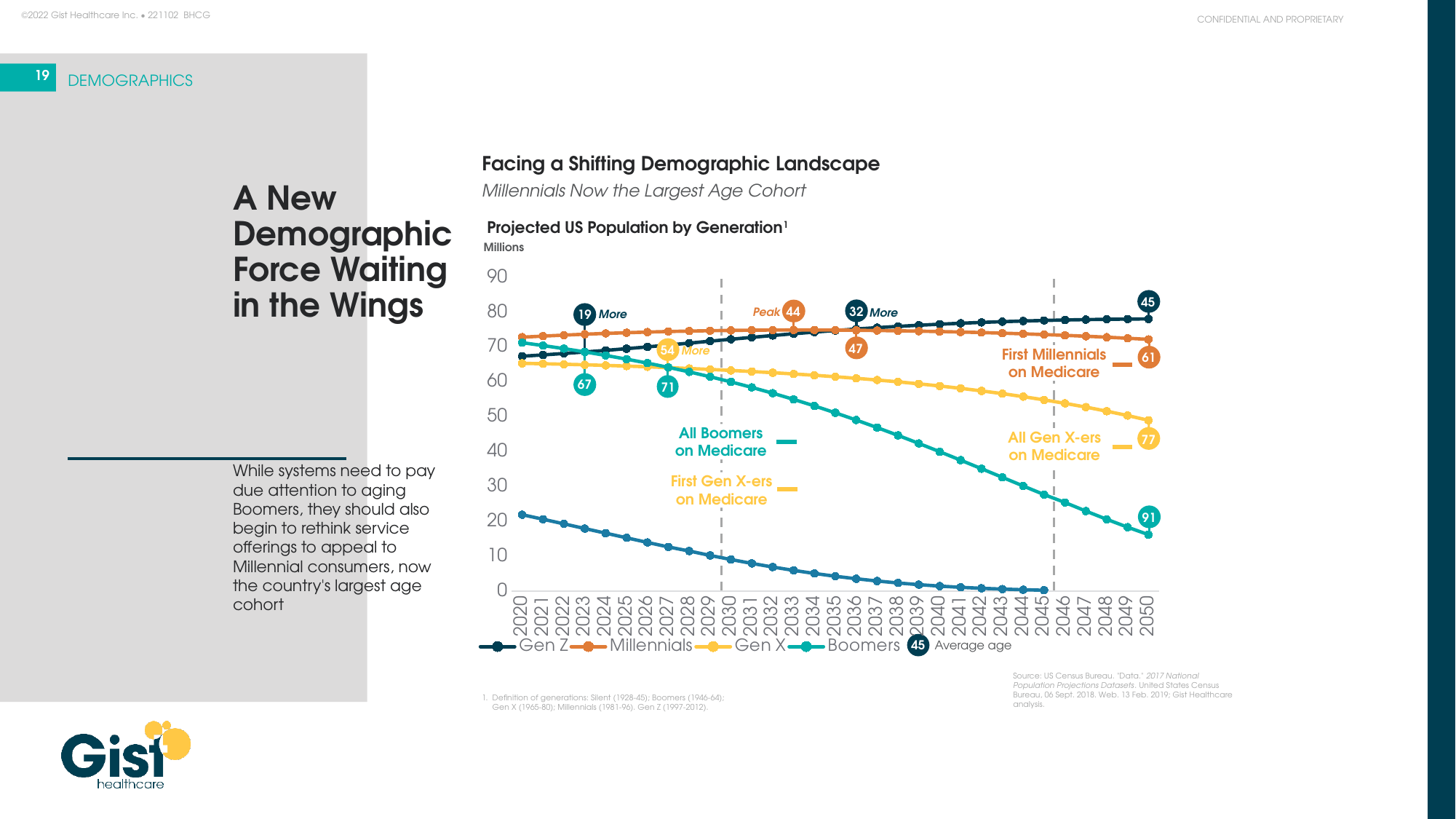

Demographics
Facing a Shifting Demographic Landscape
Millennials Now the Largest Age Cohort
# A New Demographic Force Waiting in the Wings
Projected US Population by Generation1
Millions

### Chart

| Category | Gen Z | Millennials | Gen X | Boomers | Silent |
|---|---|---|---|---|---|
| 2020 | 67.3824 | 72.843909 | 65.348661 | 71.268143 | 21.926787 |
| 2021 | 67.76076 | 73.155668 | 65.227651 | 70.443008 | 20.620321 |
| 2022 | 68.167819 | 73.440092 | 65.088306 | 69.562903 | 19.29495 |
| 2023 | 68.602551 | 73.697103 | 64.930975 | 68.623636 | 17.958602 |
| 2024 | 69.063891 | 73.92714 | 64.75573 | 67.620774 | 16.619871 |
| 2025 | 69.550913 | 74.13133 | 64.562243 | 66.550217 | 15.287936 |
| 2026 | 70.06258 | 74.31209 | 64.350493 | 65.409087 | 13.972536 |
| 2027 | 70.594745 | 74.468345 | 64.119609 | 64.19068 | 12.683063 |
| 2028 | 71.141574 | 74.600638 | 63.869237 | 62.890159 | 11.503785 |
| 2029 | 71.695573 | 74.709175 | 63.599257 | 61.502609 | 10.256352 |
| 2030 | 72.248397 | 74.79412 | 63.309174 | 60.023276 | 9.073859 |
| 2031 | 72.79194 | 74.855359 | 62.997918 | 58.448097 | 7.96121 |
| 2032 | 73.31946 | 74.892975 | 62.664099 | 56.774453 | 6.92219 |
| 2033 | 73.825743 | 74.907739 | 62.305786 | 55.000874 | 5.959909 |
| 2034 | 74.306992 | 74.900807 | 61.920434 | 53.127262 | 5.076809 |
| 2035 | 74.760813 | 74.873249 | 61.504992 | 51.155101 | 4.274272 |
| 2036 | 75.185516 | 74.826082 | 61.055982 | 49.087758 | 3.55297 |
| 2037 | 75.579777 | 74.760291 | 60.569686 | 46.930599 | 2.912466 |
| 2038 | 75.942546 | 74.676988 | 60.042148 | 44.690976 | 2.351103 |
| 2039 | 76.273595 | 74.576693 | 59.469514 | 42.378089 | 1.866126 |
| 2040 | 76.573451 | 74.459514 | 58.847963 | 40.002933 | 1.453482 |
| 2041 | 76.843158 | 74.324983 | 58.173691 | 37.578212 | 1.108127 |
| 2042 | 77.08404 | 74.172385 | 57.443021 | 35.118276 | 0.823942 |
| 2043 | 77.29717 | 74.001002 | 56.65228 | 32.638888 | 0.593949 |
| 2044 | 77.48368 | 73.81027 | 55.797589 | 30.156999 | 0.41145 |
| 2045 | 77.644366 | 73.599823 | 54.873563 | 27.691436 | 0.269628 |
| 2046 | 77.779882 | 73.368939 | 53.87431 | 25.42342 | None |
| 2047 | 77.890501 | 73.116357 | 52.794441 | 22.966227 | None |
| 2048 | 77.976691 | 72.840534 | 51.627932 | 20.60203 | None |
| 2049 | 78.039531 | 72.539398 | 50.36876 | 18.343559 | None |
| 2050 | 78.080439 | 72.210248 | 49.0116 | 16.202831 | None |
45

32

44

19
Peak
More
More

47

54
More
First Millennials on Medicare

61

67

71
All Boomers on Medicare
All Gen X-ers on Medicare

77
While systems need to pay due attention to aging Boomers, they should also begin to rethink service offerings to appeal to Millennial consumers, now the country's largest age cohort
First Gen X-ers on Medicare

91

45
Average age
Source: US Census Bureau. "Data." 2017 National Population Projections Datasets. United States Census Bureau, 06 Sept. 2018. Web. 13 Feb. 2019; Gist Healthcare analysis.
Definition of generations: Silent (1928-45); Boomers (1946-64); Gen X (1965-80); Millennials (1981-96). Gen Z (1997-2012).